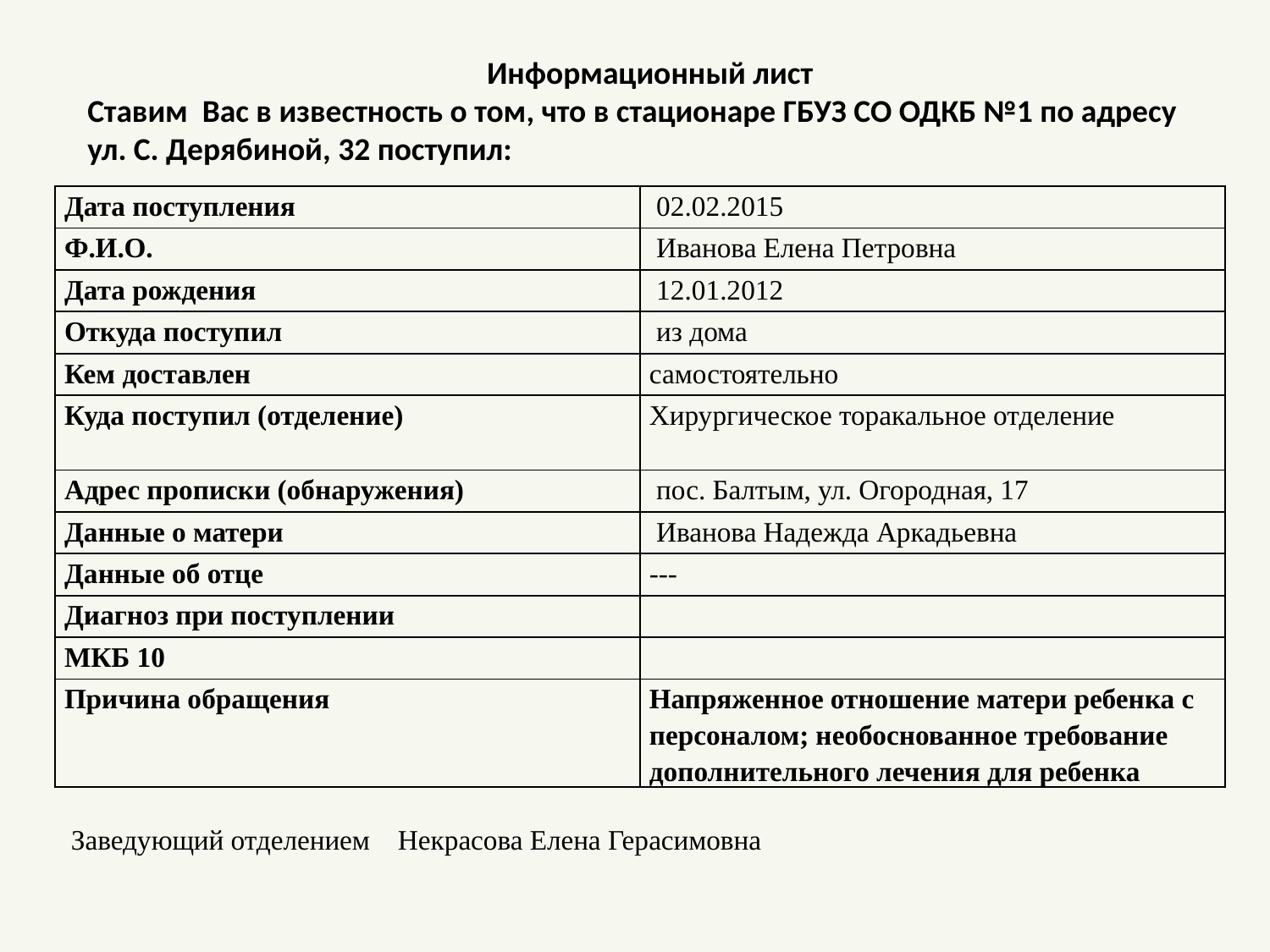

Информационный лист
Ставим  Вас в известность о том, что в стационаре ГБУЗ СО ОДКБ №1 по адресу ул. С. Дерябиной, 32 поступил:

| Дата поступления | 02.02.2015 |
| --- | --- |
| Ф.И.О. | Иванова Елена Петровна |
| Дата рождения | 12.01.2012 |
| Откуда поступил | из дома |
| Кем доставлен | самостоятельно |
| Куда поступил (отделение) | Хирургическое торакальное отделение |
| Адрес прописки (обнаружения) | пос. Балтым, ул. Огородная, 17 |
| Данные о матери | Иванова Надежда Аркадьевна |
| Данные об отце | --- |
| Диагноз при поступлении |  |
| МКБ 10 |  |
| Причина обращения | Напряженное отношение матери ребенка с персоналом; необоснованное требование дополнительного лечения для ребенка |
Заведующий отделением    Некрасова Елена Герасимовна